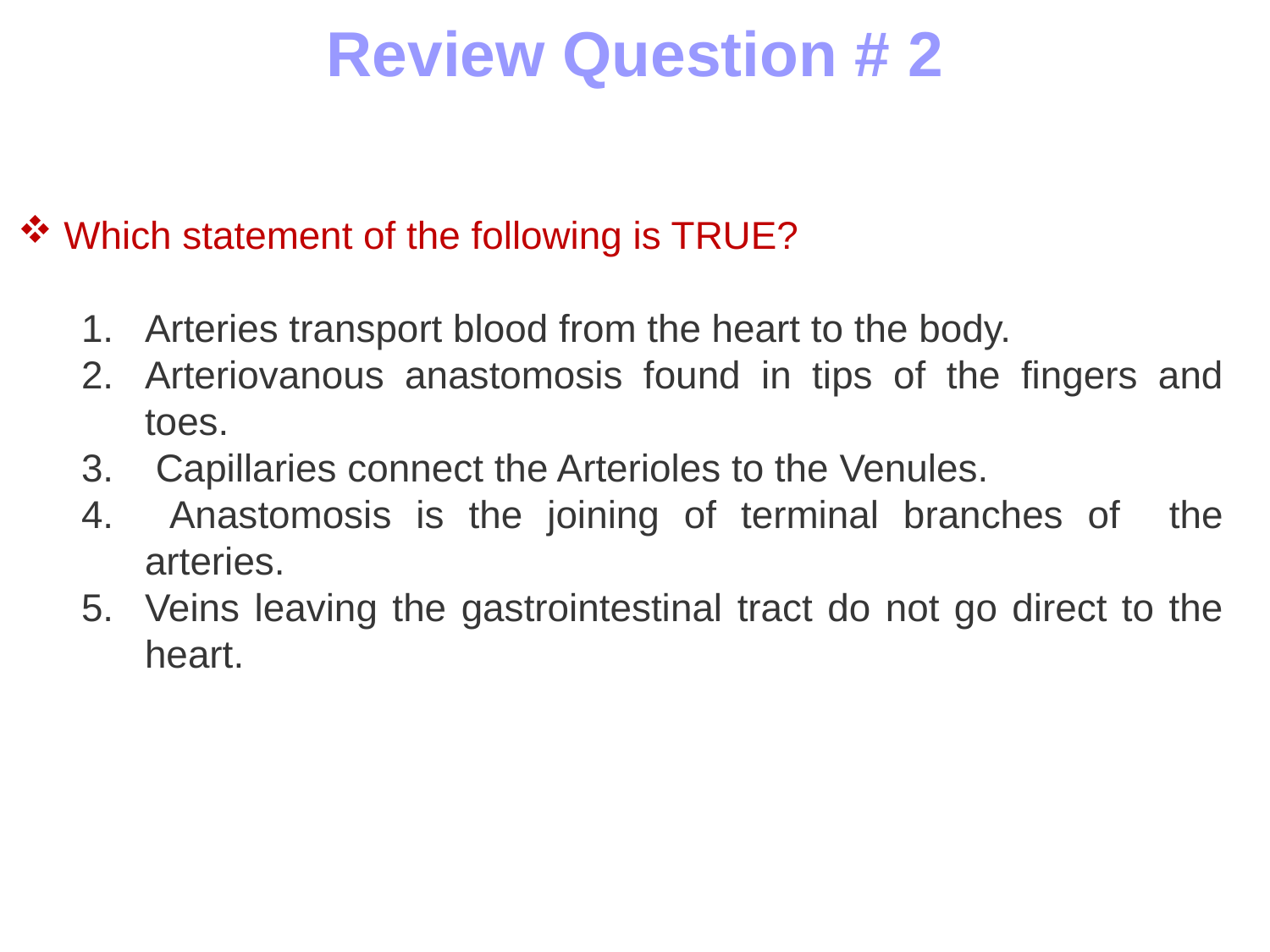

Review Question # 2
 Which statement of the following is TRUE?

Arteries transport blood from the heart to the body.
Arteriovanous anastomosis found in tips of the fingers and toes.
 Capillaries connect the Arterioles to the Venules.
 Anastomosis is the joining of terminal branches of  the arteries.
Veins leaving the gastrointestinal tract do not go direct to the heart.